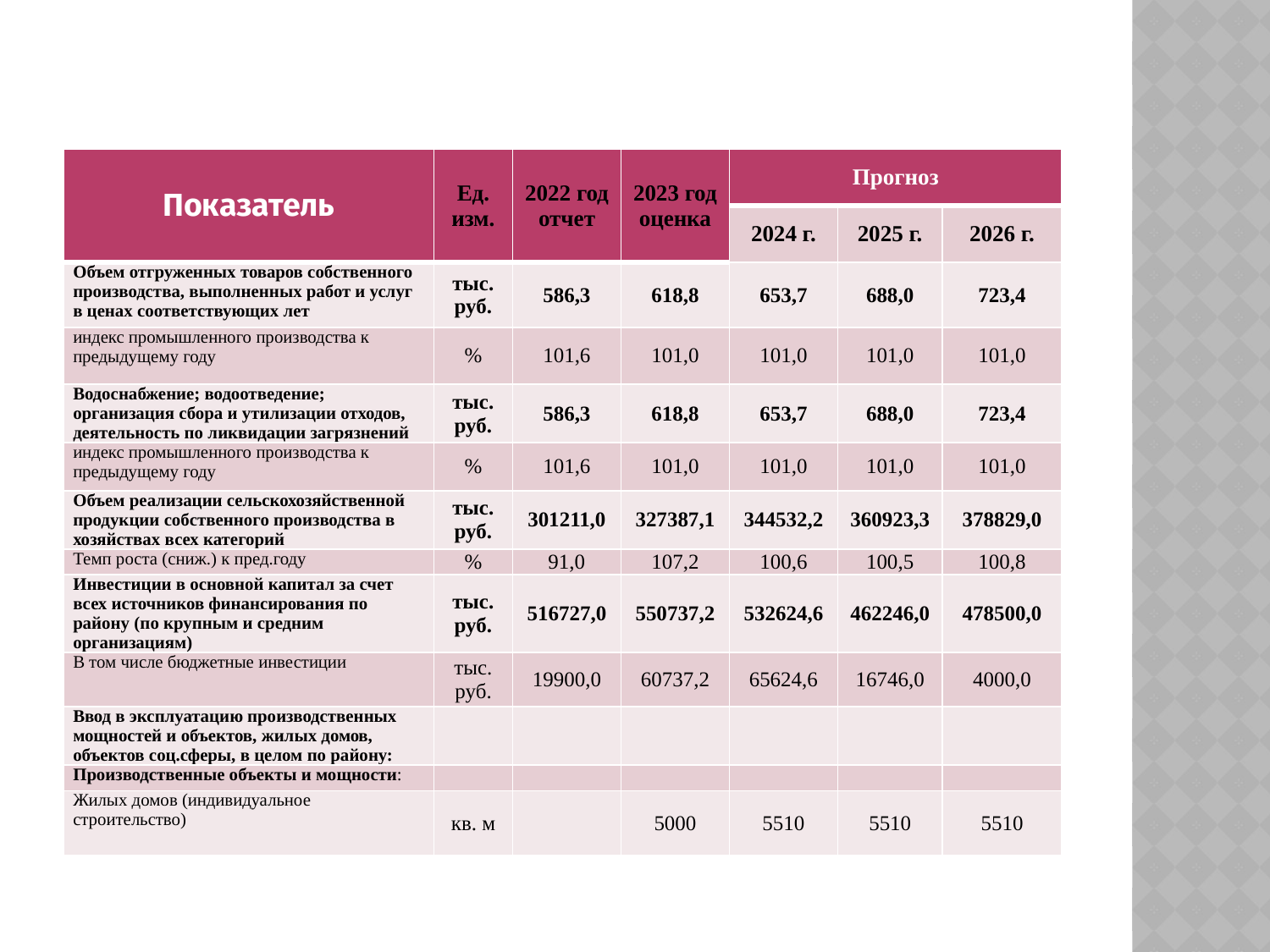

# Показатели социально – экономического развития Льговского района Курской области на 2024 год и на плановый период  2025-2026 годов
| Показатель | Ед. изм. | 2022 год отчет | 2023 год оценка | Прогноз |  |  |
| --- | --- | --- | --- | --- | --- | --- |
|  |  |  |  | 2024 г. | 2025 г. | 2026 г. |
| Объем отгруженных товаров собственного производства, выполненных работ и услуг в ценах соответствующих лет | тыс. руб. | 586,3 | 618,8 | 653,7 | 688,0 | 723,4 |
| индекс промышленного производства к предыдущему году | % | 101,6 | 101,0 | 101,0 | 101,0 | 101,0 |
| Водоснабжение; водоотведение; организация сбора и утилизации отходов, деятельность по ликвидации загрязнений | тыс. руб. | 586,3 | 618,8 | 653,7 | 688,0 | 723,4 |
| индекс промышленного производства к предыдущему году | % | 101,6 | 101,0 | 101,0 | 101,0 | 101,0 |
| Объем реализации сельскохозяйственной продукции собственного производства в хозяйствах всех категорий | тыс. руб. | 301211,0 | 327387,1 | 344532,2 | 360923,3 | 378829,0 |
| Темп роста (сниж.) к пред.году | % | 91,0 | 107,2 | 100,6 | 100,5 | 100,8 |
| Инвестиции в основной капитал за счет всех источников финансирования по району (по крупным и средним организациям) | тыс. руб. | 516727,0 | 550737,2 | 532624,6 | 462246,0 | 478500,0 |
| В том числе бюджетные инвестиции | тыс. руб. | 19900,0 | 60737,2 | 65624,6 | 16746,0 | 4000,0 |
| Ввод в эксплуатацию производственных мощностей и объектов, жилых домов, объектов соц.сферы, в целом по району: |  |  |  |  |  |  |
| Производственные объекты и мощности: |  |  |  |  |  |  |
| Жилых домов (индивидуальное строительство) | кв. м |  | 5000 | 5510 | 5510 | 5510 |